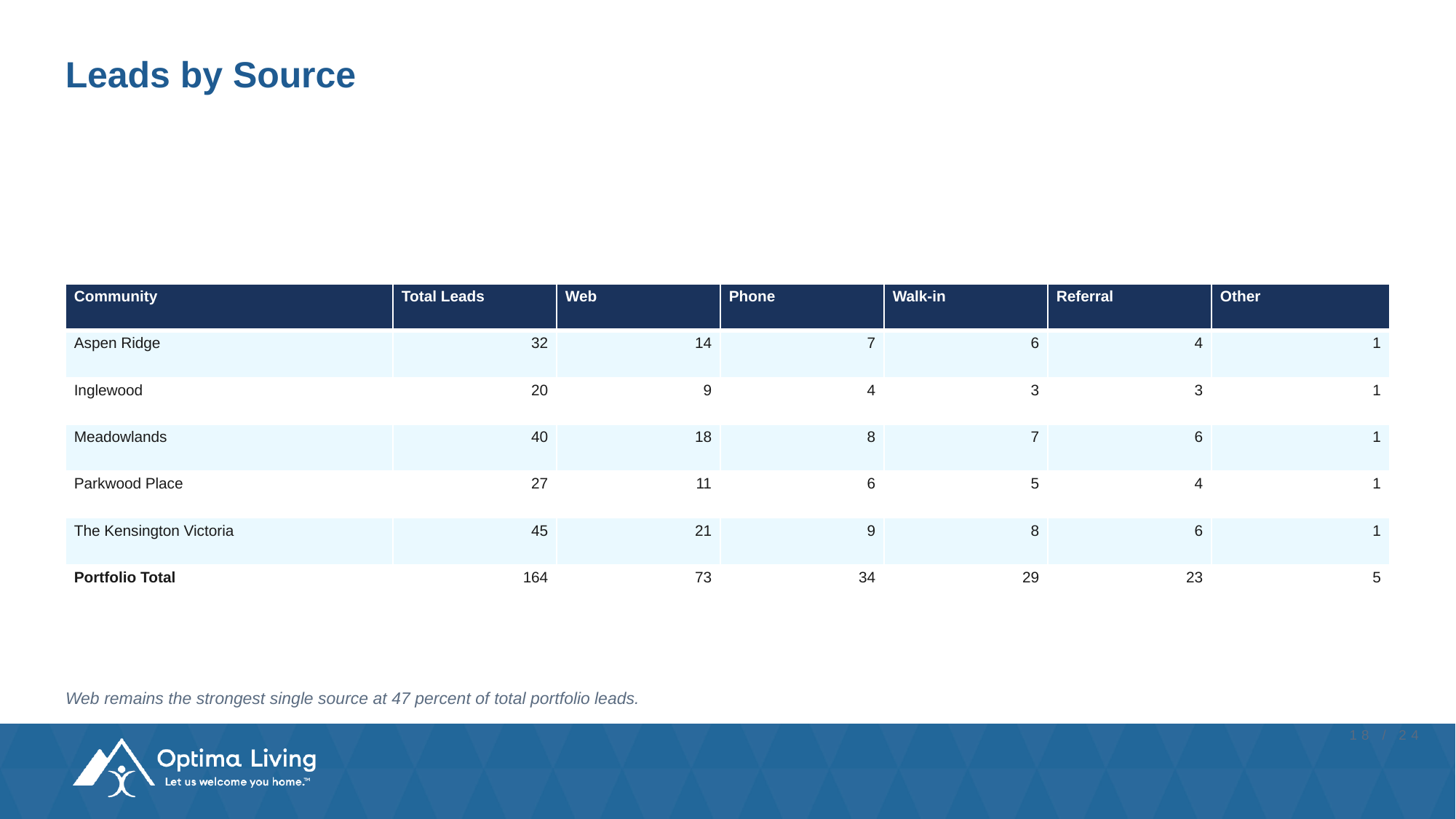

# Leads by Source

| Community | Total Leads | Web | Phone | Walk-in | Referral | Other |
| --- | --- | --- | --- | --- | --- | --- |
| Aspen Ridge | 32 | 14 | 7 | 6 | 4 | 1 |
| Inglewood | 20 | 9 | 4 | 3 | 3 | 1 |
| Meadowlands | 40 | 18 | 8 | 7 | 6 | 1 |
| Parkwood Place | 27 | 11 | 6 | 5 | 4 | 1 |
| The Kensington Victoria | 45 | 21 | 9 | 8 | 6 | 1 |
| Portfolio Total | 164 | 73 | 34 | 29 | 23 | 5 |
Web remains the strongest single source at 47 percent of total portfolio leads.
18 / 24